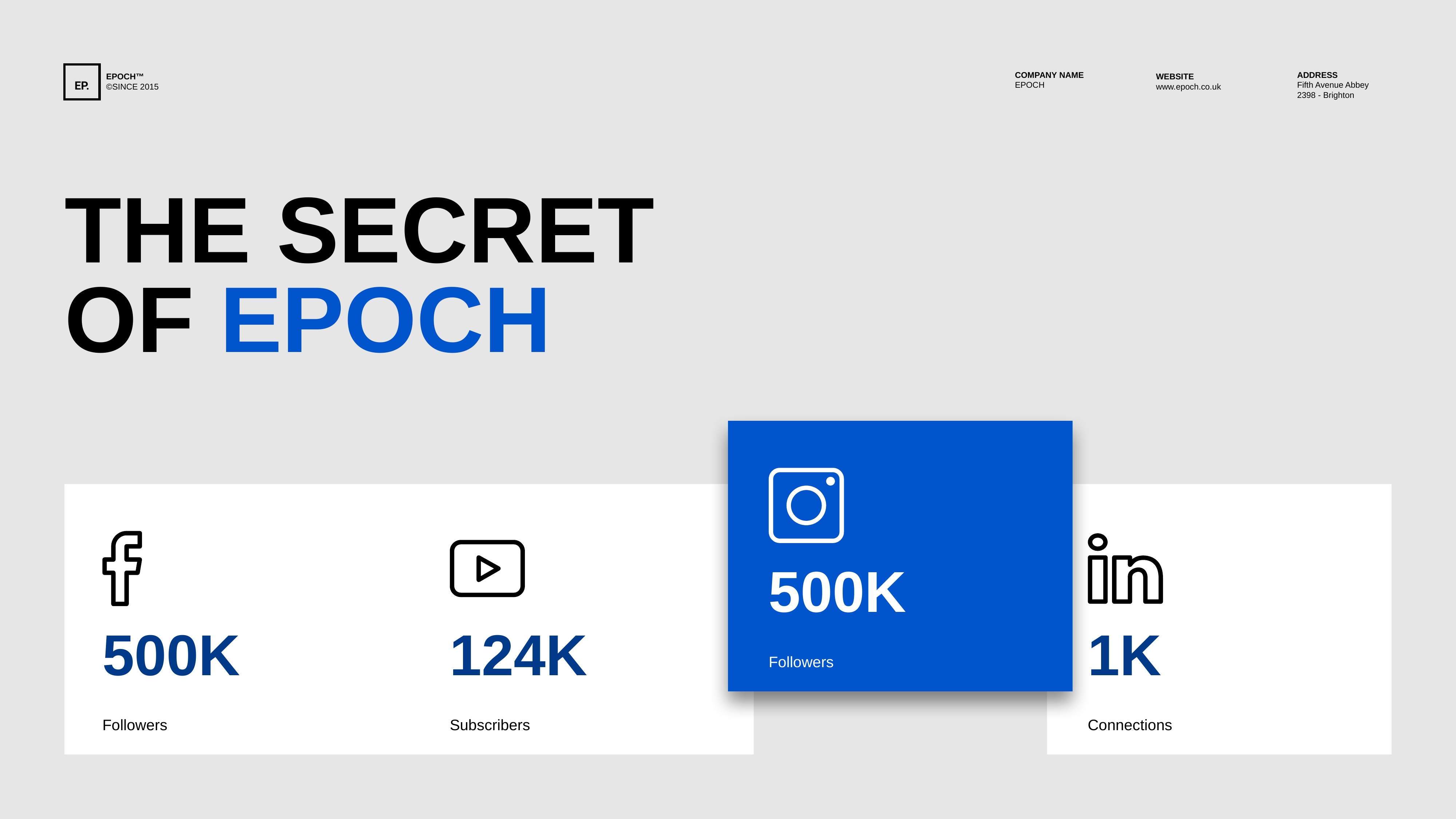

EP.
EPOCH™
©SINCE 2015
COMPANY NAME
EPOCH
ADDRESS
Fifth Avenue Abbey
2398 - Brighton
WEBSITE
www.epoch.co.uk
THE SECRET OF EPOCH

500K
500K
124K
1K
Followers
Followers
Subscribers
Connections